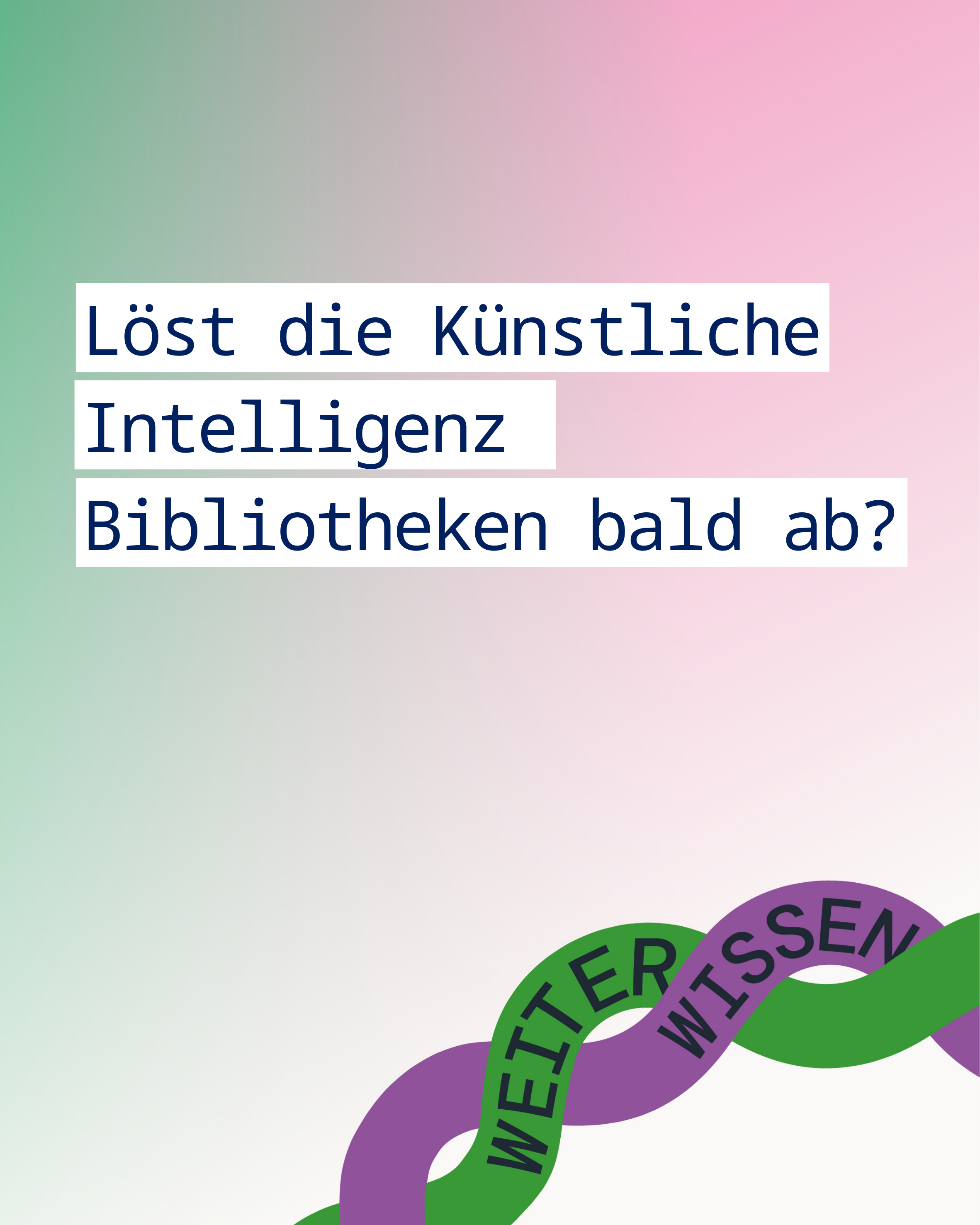

Löst die Künstliche
Intelligenz
Bibliotheken bald ab?